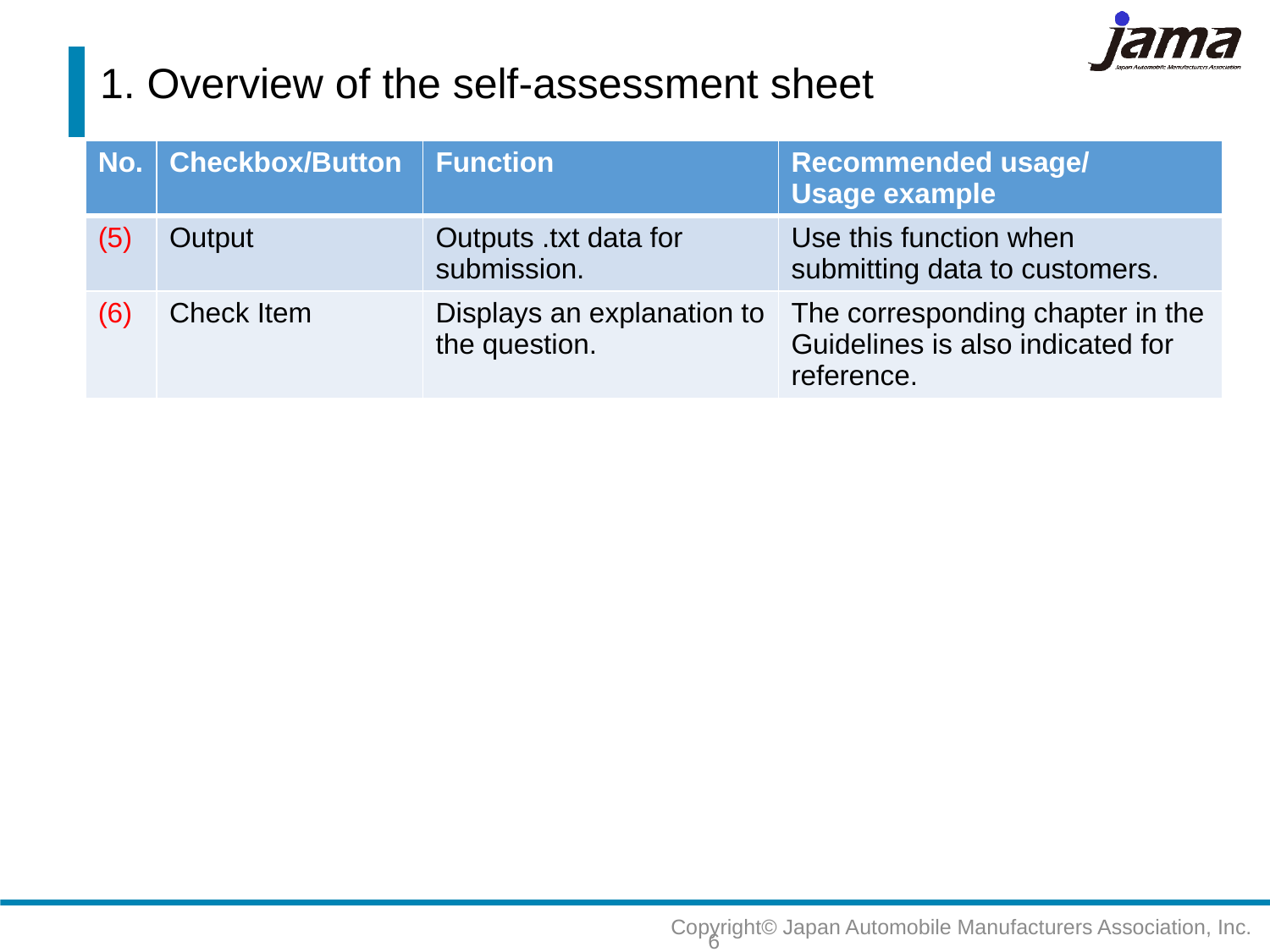

# 1. Overview of the self-assessment sheet
| No. | Checkbox/Button | Function | Recommended usage/ Usage example |
| --- | --- | --- | --- |
| (5) | Output | Outputs .txt data for submission. | Use this function when submitting data to customers. |
| (6) | Check Item | Displays an explanation to the question. | The corresponding chapter in the Guidelines is also indicated for reference. |
Copyright© Japan Automobile Manufacturers Association, Inc.
6